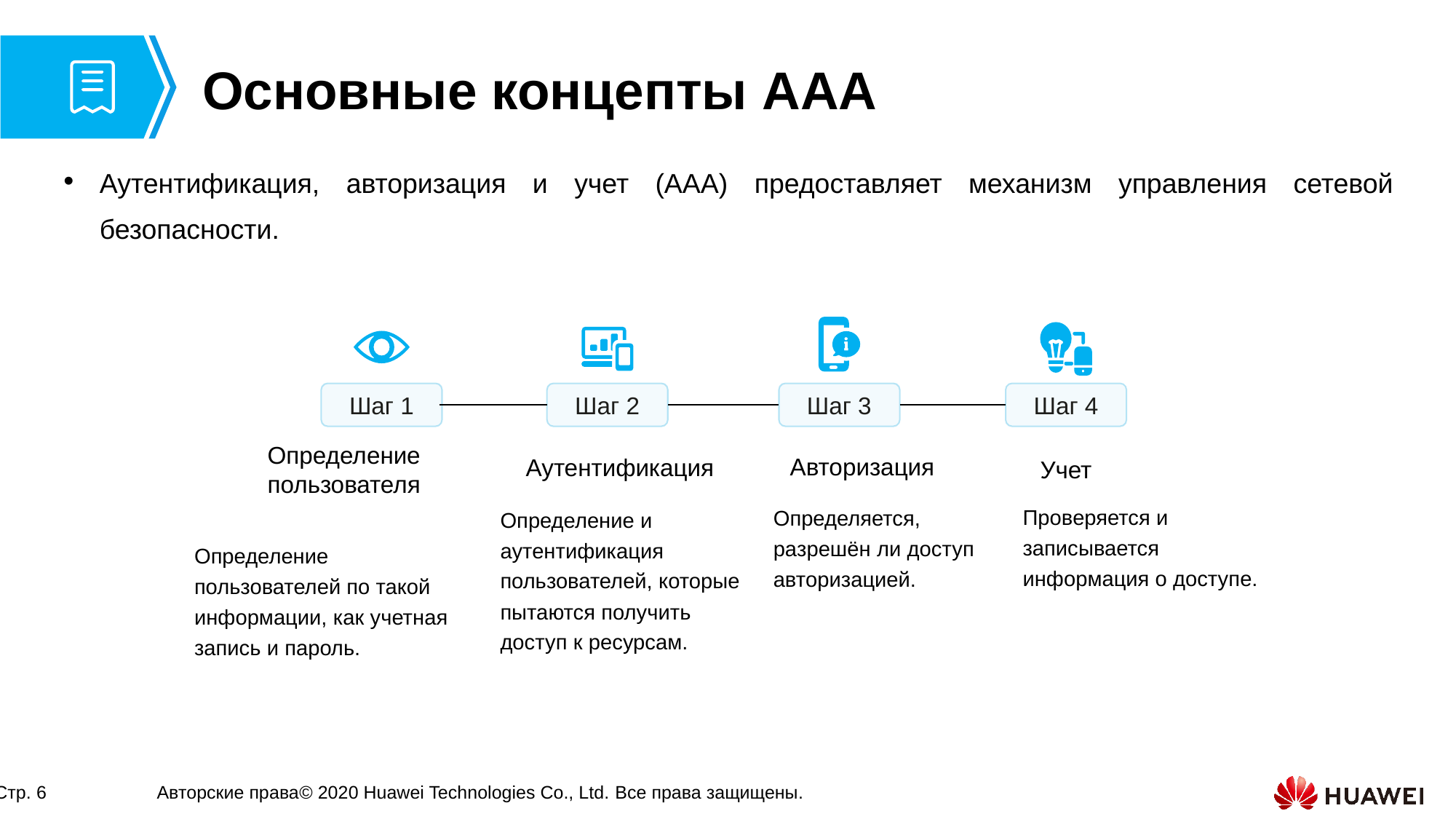

# Основные концепты AAA
Аутентификация, авторизация и учет (AAA) предоставляет механизм управления сетевой безопасности.

Шаг 1
Шаг 2
Шаг 3
Шаг 4
Авторизация
Аутентификация
Определение пользователя
Учет
Проверяется и записывается информация о доступе.
Определяется, разрешён ли доступ авторизацией.
Определение и аутентификация пользователей, которые пытаются получить доступ к ресурсам.
Определение пользователей по такой информации, как учетная запись и пароль.